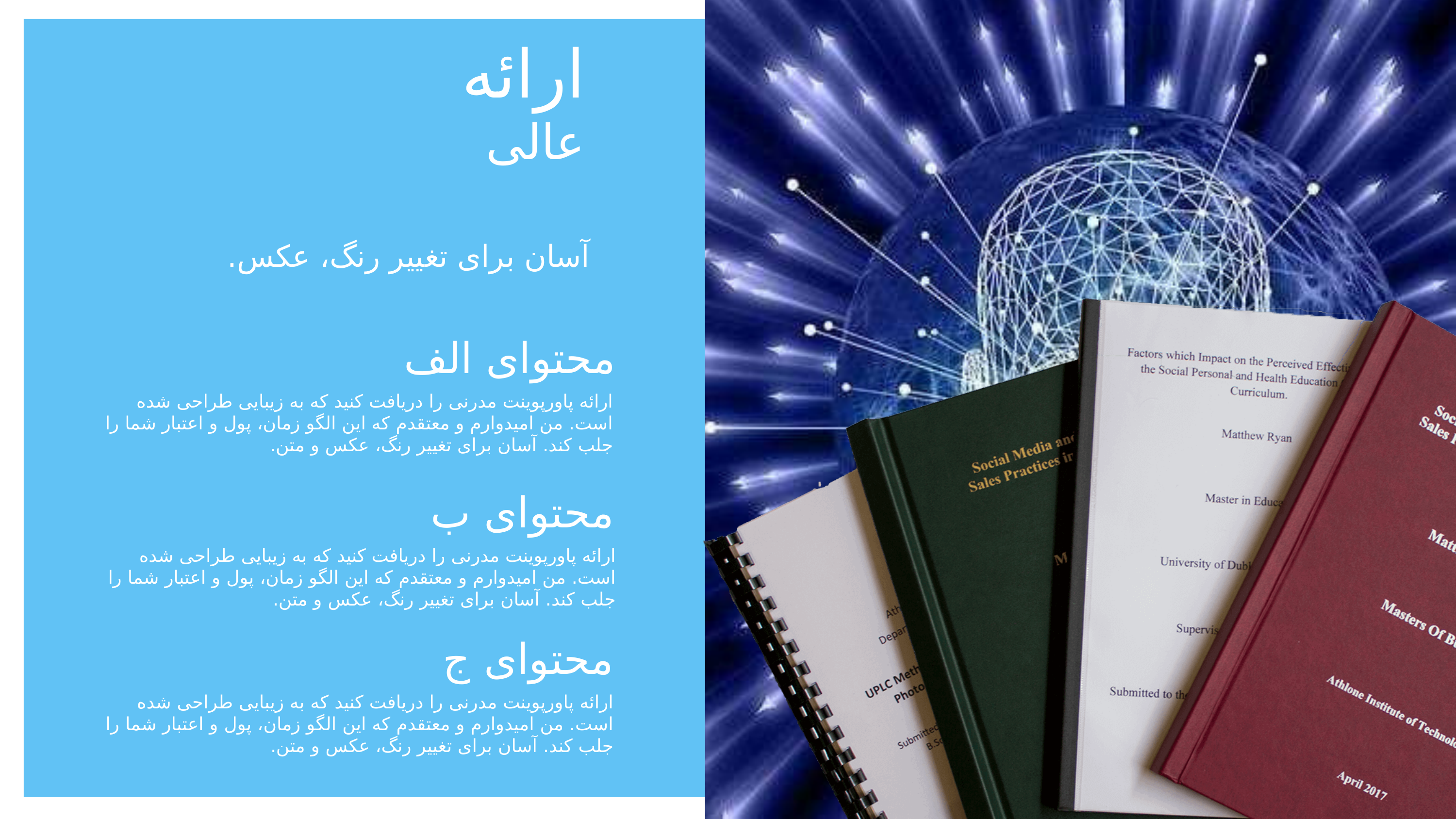

ارائه
عالی
آسان برای تغییر رنگ، عکس.

محتوای الف
ارائه پاورپوینت مدرنی را دریافت کنید که به زیبایی طراحی شده است. من امیدوارم و معتقدم که این الگو زمان، پول و اعتبار شما را جلب کند. آسان برای تغییر رنگ، عکس و متن.
محتوای ب
ارائه پاورپوینت مدرنی را دریافت کنید که به زیبایی طراحی شده است. من امیدوارم و معتقدم که این الگو زمان، پول و اعتبار شما را جلب کند. آسان برای تغییر رنگ، عکس و متن.
محتوای ج
ارائه پاورپوینت مدرنی را دریافت کنید که به زیبایی طراحی شده است. من امیدوارم و معتقدم که این الگو زمان، پول و اعتبار شما را جلب کند. آسان برای تغییر رنگ، عکس و متن.